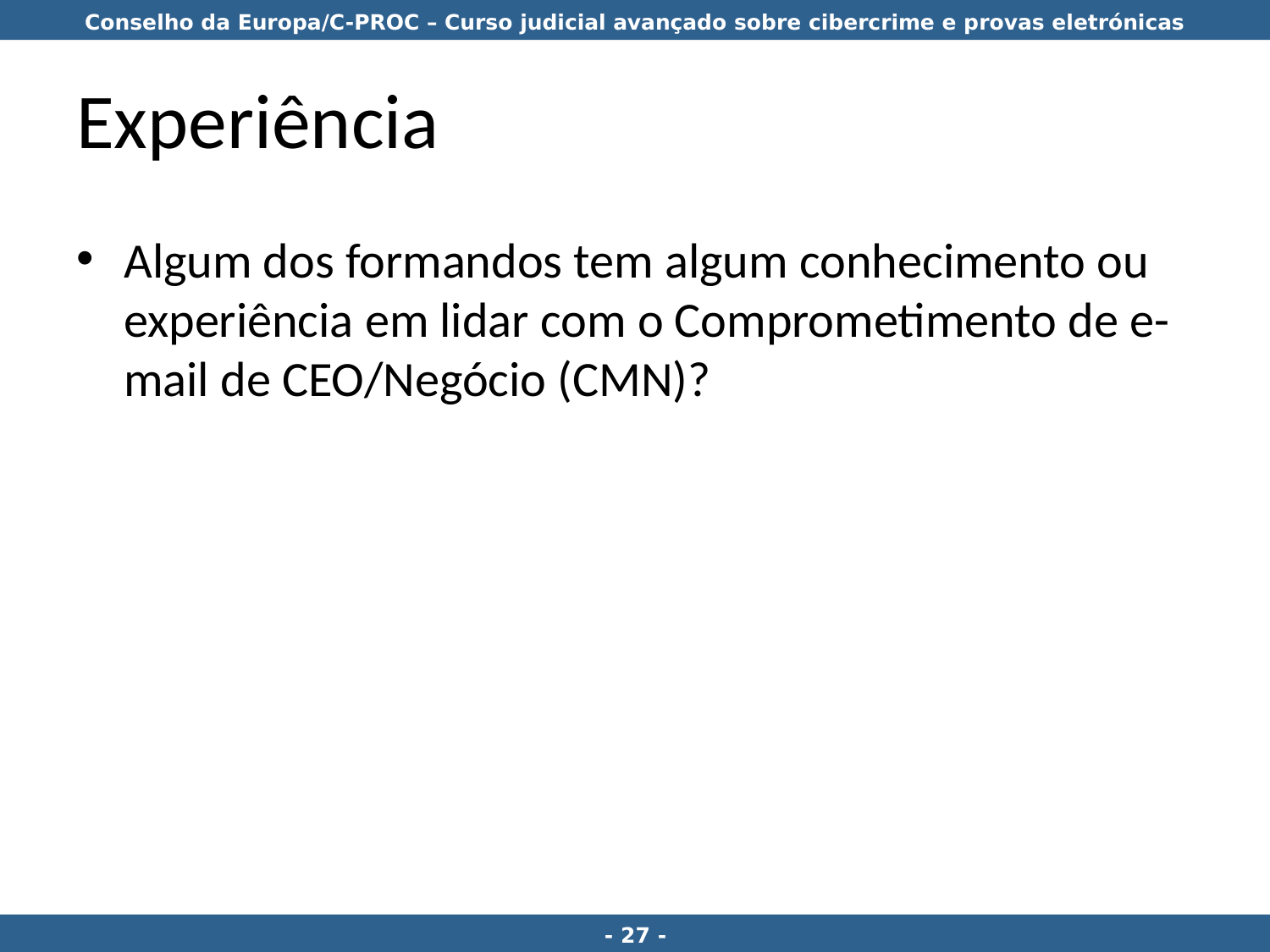

# Experiência
Algum dos formandos tem algum conhecimento ou experiência em lidar com o Comprometimento de e-mail de CEO/Negócio (CMN)?